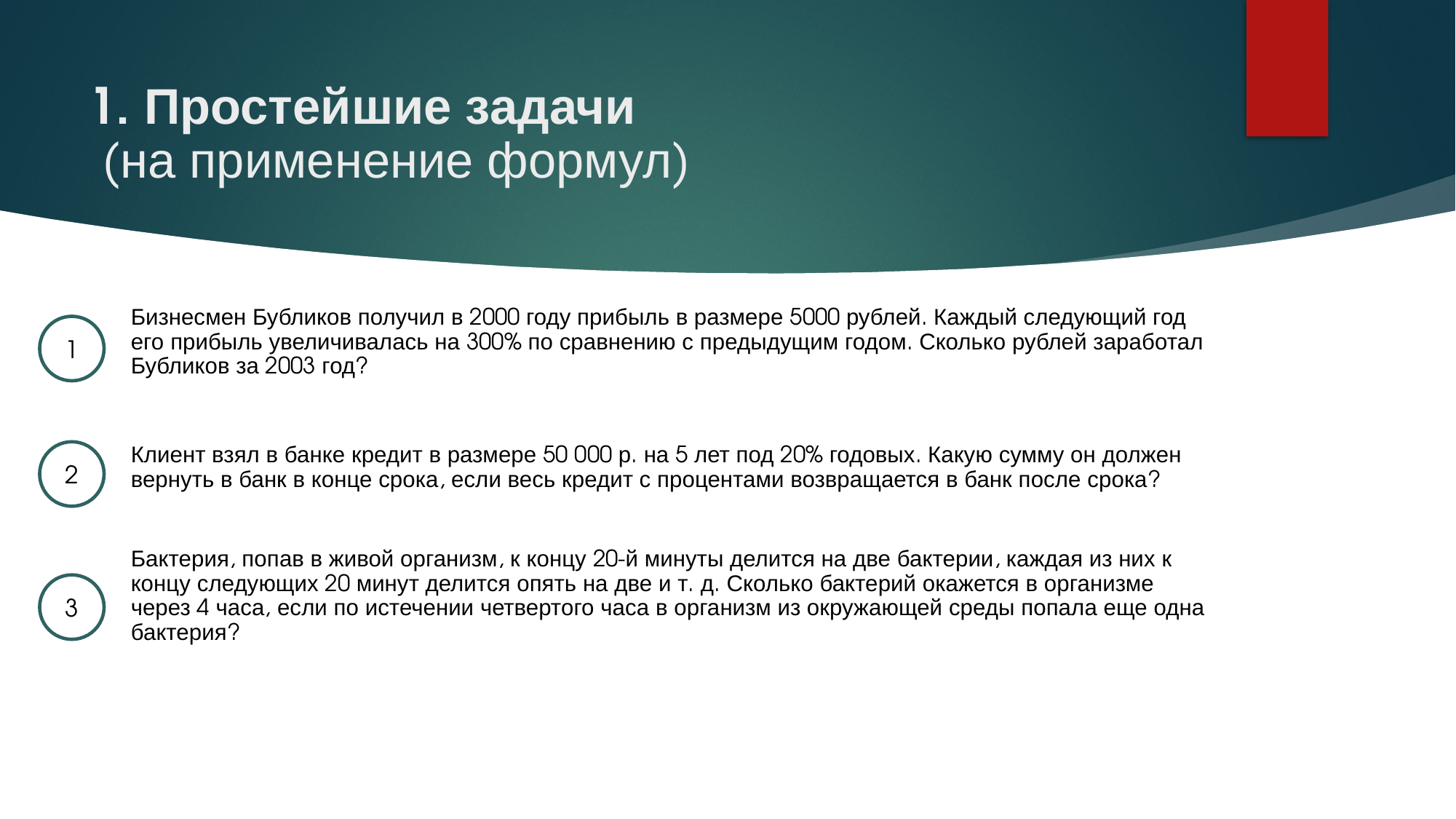

# 1. Простейшие задачи (на применение формул)

Бизнесмен Бубликов получил в 2000 году прибыль в размере 5000 рублей. Каждый следующий год его прибыль увеличивалась на 300% по сравнению с предыдущим годом. Сколько рублей заработал Бубликов за 2003 год?
Клиент взял в банке кредит в размере 50 000 р. на 5 лет под 20% годовых. Какую сумму он должен вернуть в банк в конце срока, если весь кредит с процентами возвращается в банк после срока?

Бактерия, попав в живой организм, к концу 20-й минуты делится на две бактерии, каждая из них к концу следующих 20 минут делится опять на две и т. д. Сколько бактерий окажется в организме через 4 часа, если по истечении четвертого часа в организм из окружающей среды попала еще одна бактерия?
1
2
3